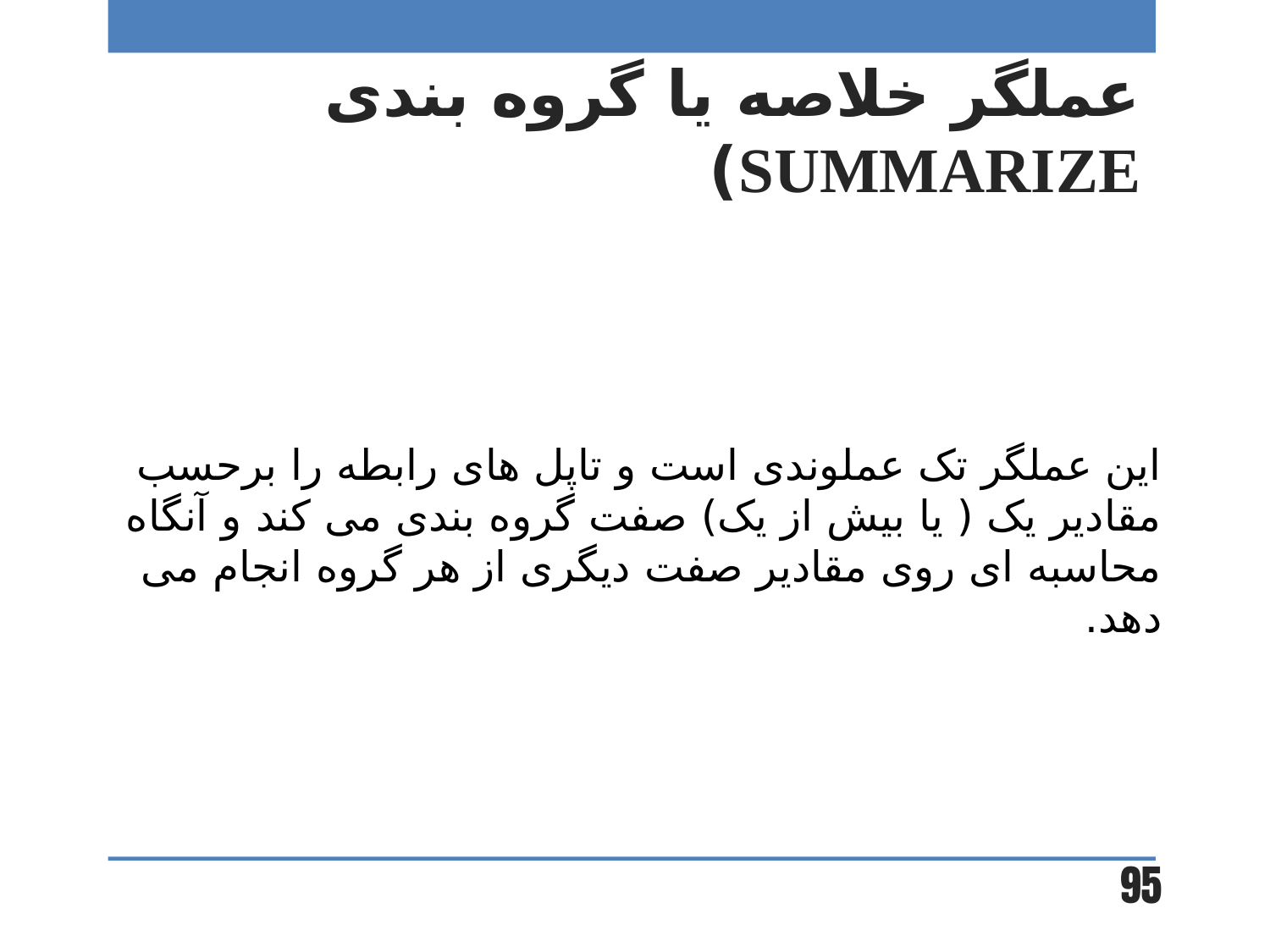

# عملگر خلاصه یا گروه بندی SUMMARIZE)
این عملگر تک عملوندی است و تاپل های رابطه را برحسب مقادیر یک ( یا بیش از یک) صفت گروه بندی می کند و آنگاه محاسبه ای روی مقادیر صفت دیگری از هر گروه انجام می دهد.
95